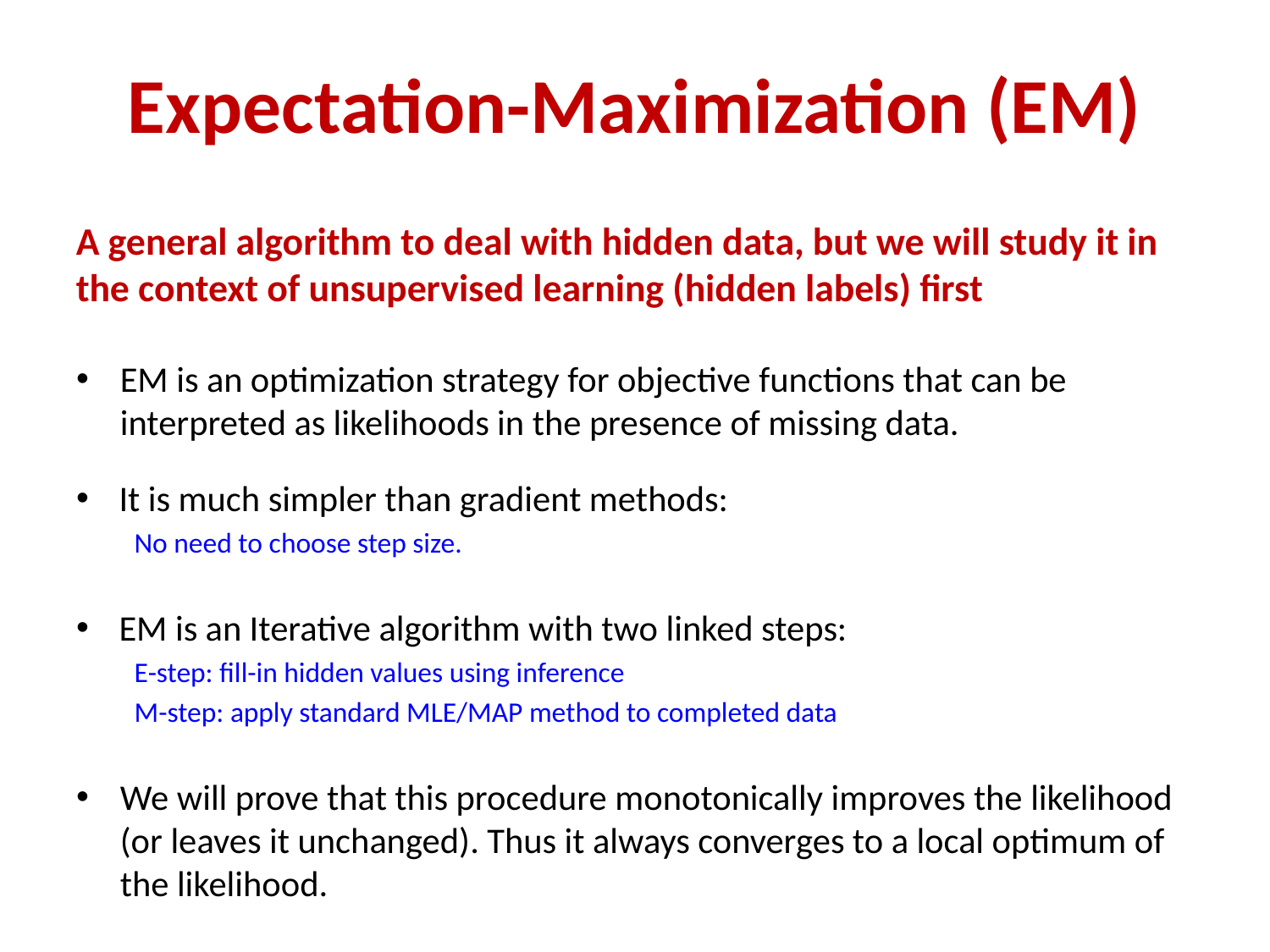

# Expectation-Maximization (EM)
A general algorithm to deal with hidden data, but we will study it in the context of unsupervised learning (hidden labels) first
EM is an optimization strategy for objective functions that can be interpreted as likelihoods in the presence of missing data.
    It is much simpler than gradient methods:
No need to choose step size.

    EM is an Iterative algorithm with two linked steps:
E-step: fill-in hidden values using inference
M-step: apply standard MLE/MAP method to completed data

We will prove that this procedure monotonically improves the likelihood (or leaves it unchanged). Thus it always converges to a local optimum of the likelihood.
k

TexPoint fonts used in EMF.
Read the TexPoint manual before you delete this box.: AAAAAAAAA